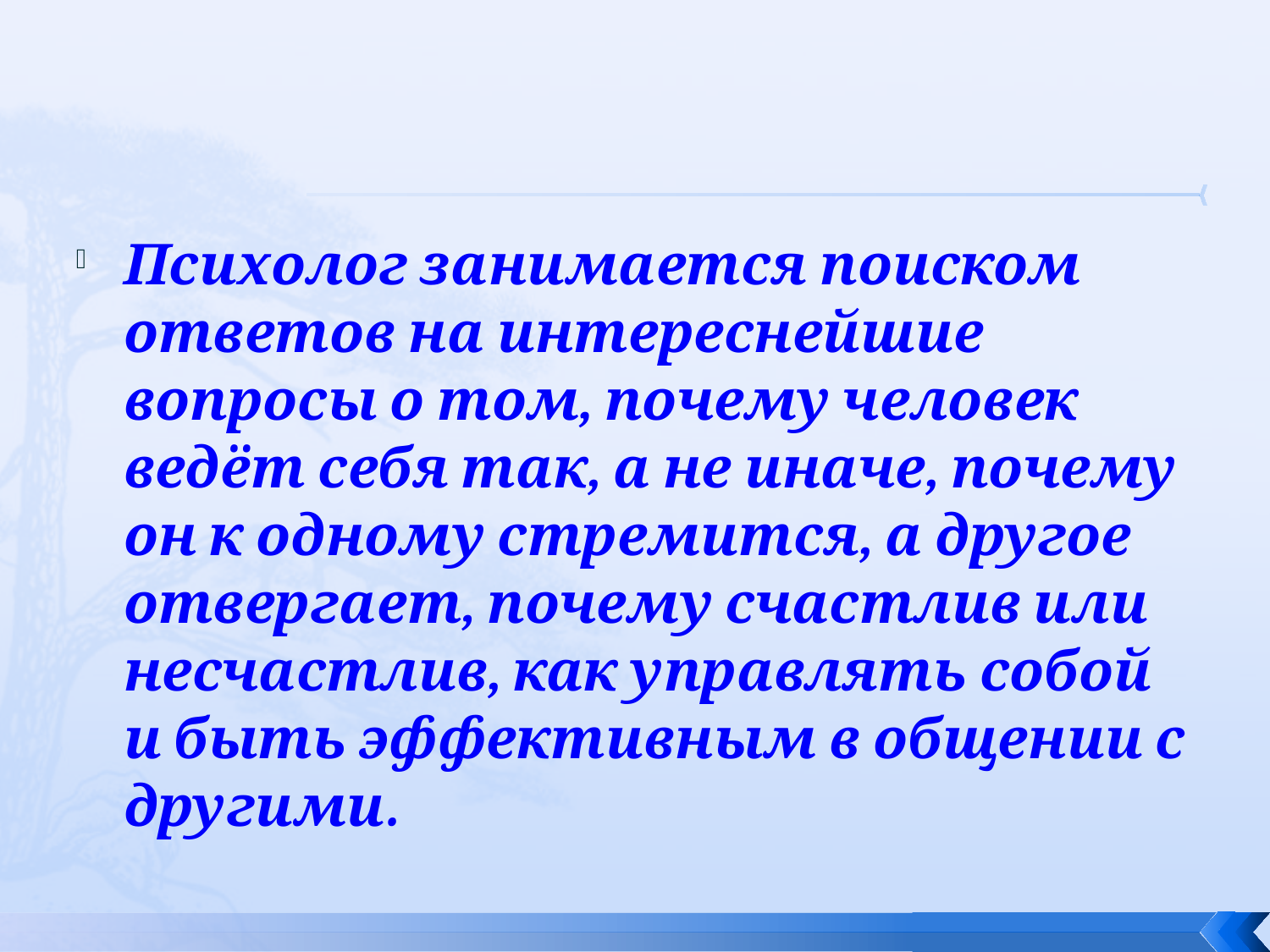

#
Психолог занимается поиском ответов на интереснейшие вопросы о том, почему человек ведёт себя так, а не иначе, почему он к одному стремится, а другое отвергает, почему счастлив или несчастлив, как управлять собой и быть эффективным в общении с другими.